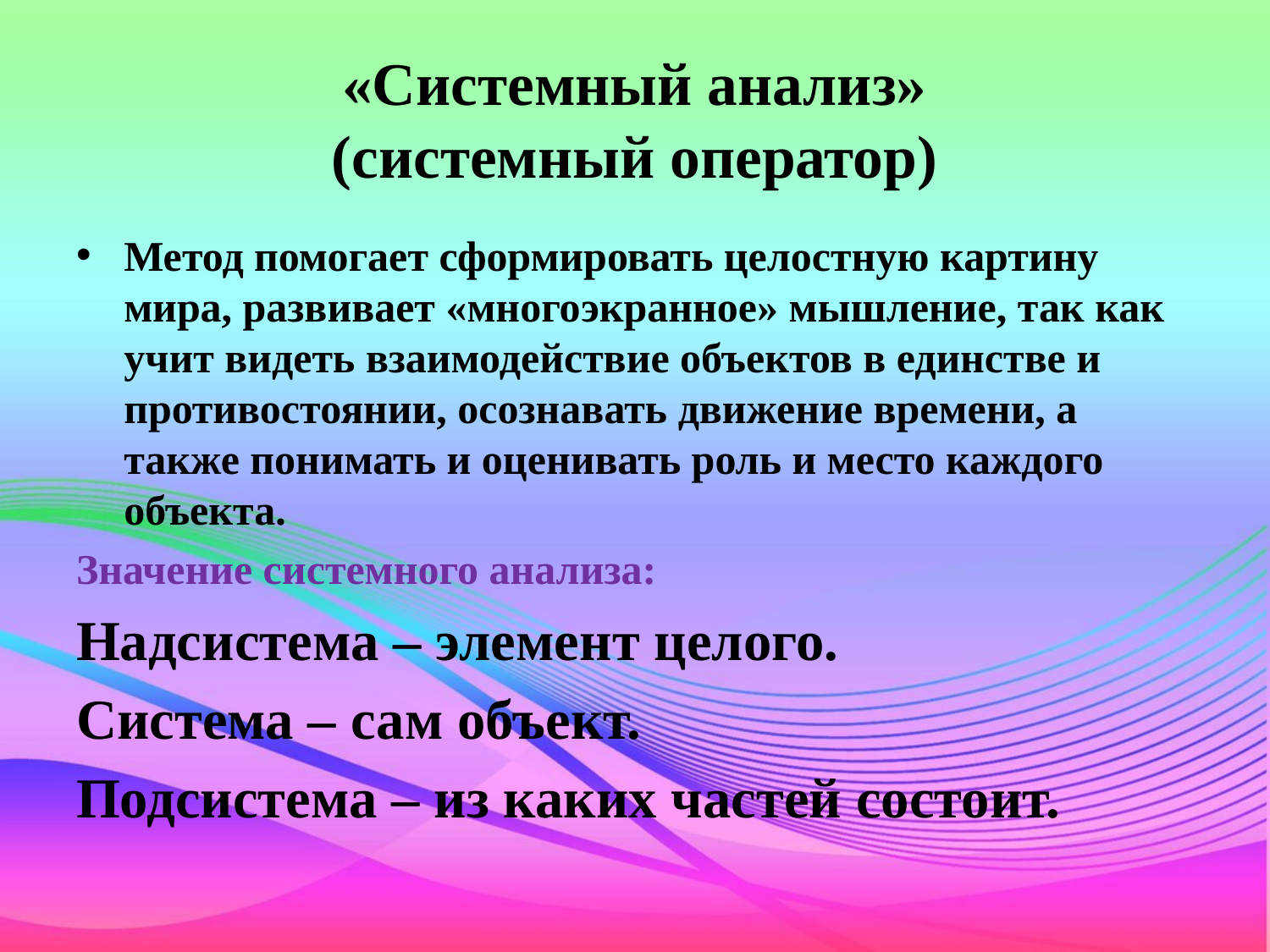

# «Системный анализ» (системный оператор)
Метод помогает сформировать целостную картину мира, развивает «многоэкранное» мышление, так как учит видеть взаимодействие объектов в единстве и противостоянии, осознавать движение времени, а также понимать и оценивать роль и место каждого объекта.
Значение системного анализа:
Надсистема – элемент целого.
Система – сам объект.
Подсистема – из каких частей состоит.